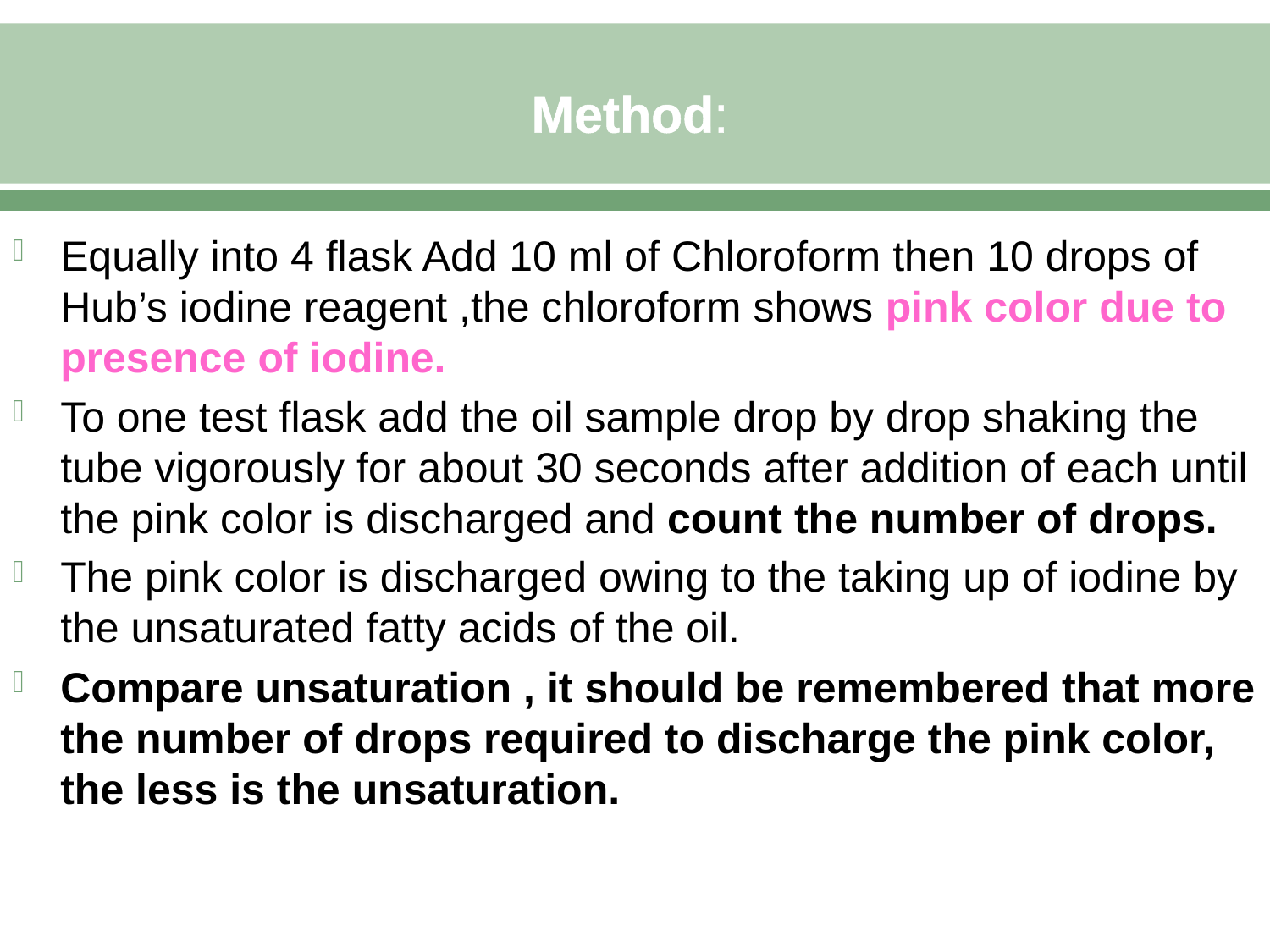

# Method:
Equally into 4 flask Add 10 ml of Chloroform then 10 drops of Hub’s iodine reagent ,the chloroform shows pink color due to presence of iodine.
To one test flask add the oil sample drop by drop shaking the tube vigorously for about 30 seconds after addition of each until the pink color is discharged and count the number of drops.
The pink color is discharged owing to the taking up of iodine by the unsaturated fatty acids of the oil.
Compare unsaturation , it should be remembered that more the number of drops required to discharge the pink color, the less is the unsaturation.